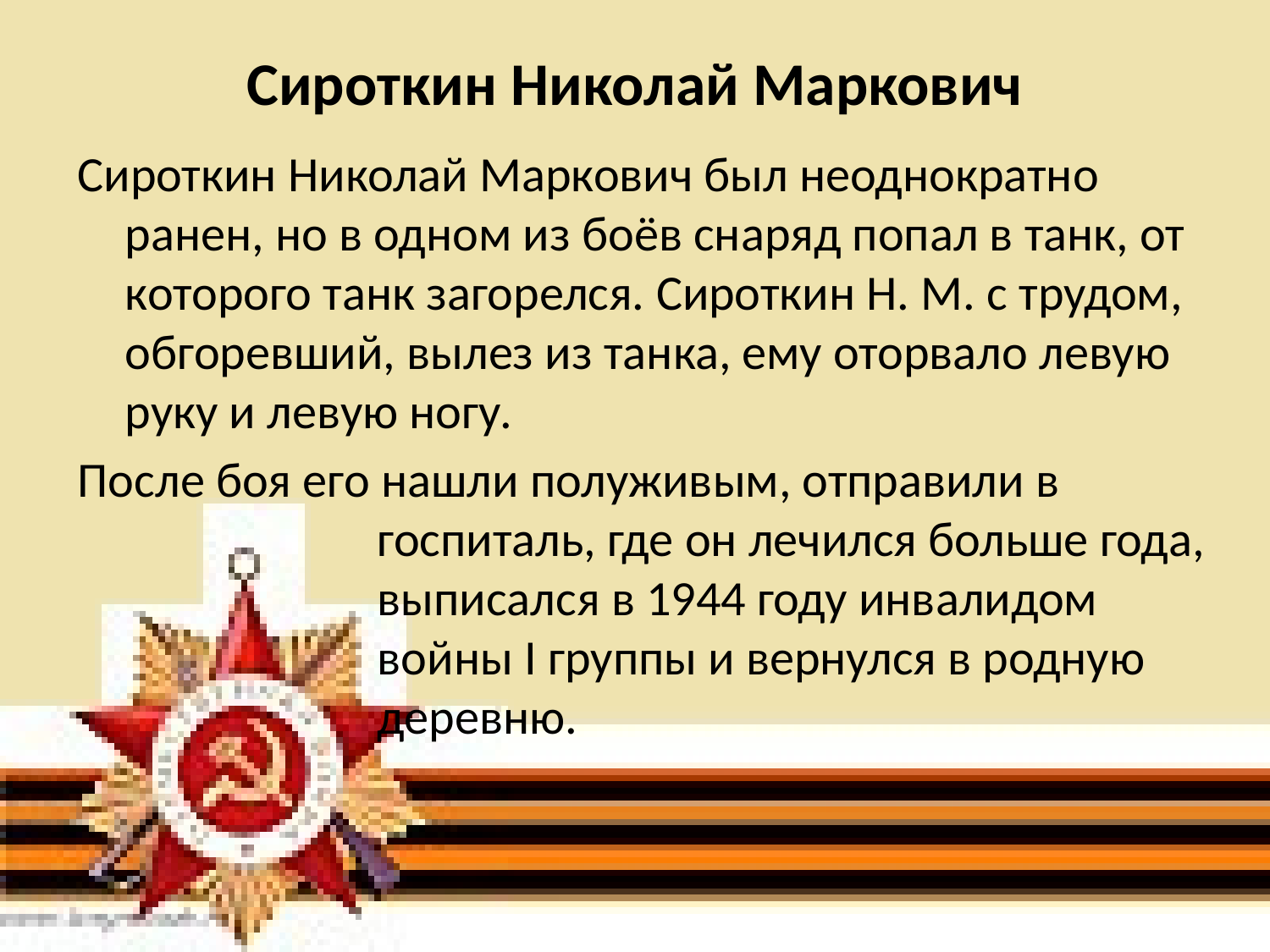

# Сироткин Николай Маркович
Сироткин Николай Маркович был неоднократно ранен, но в одном из боёв снаряд попал в танк, от которого танк загорелся. Сироткин Н. М. с трудом, обгоревший, вылез из танка, ему оторвало левую руку и левую ногу.
После боя его нашли полуживым, отправили в госпиталь, где он лечился больше года, выписался в 1944 году инвалидом войны I группы и вернулся в родную деревню.